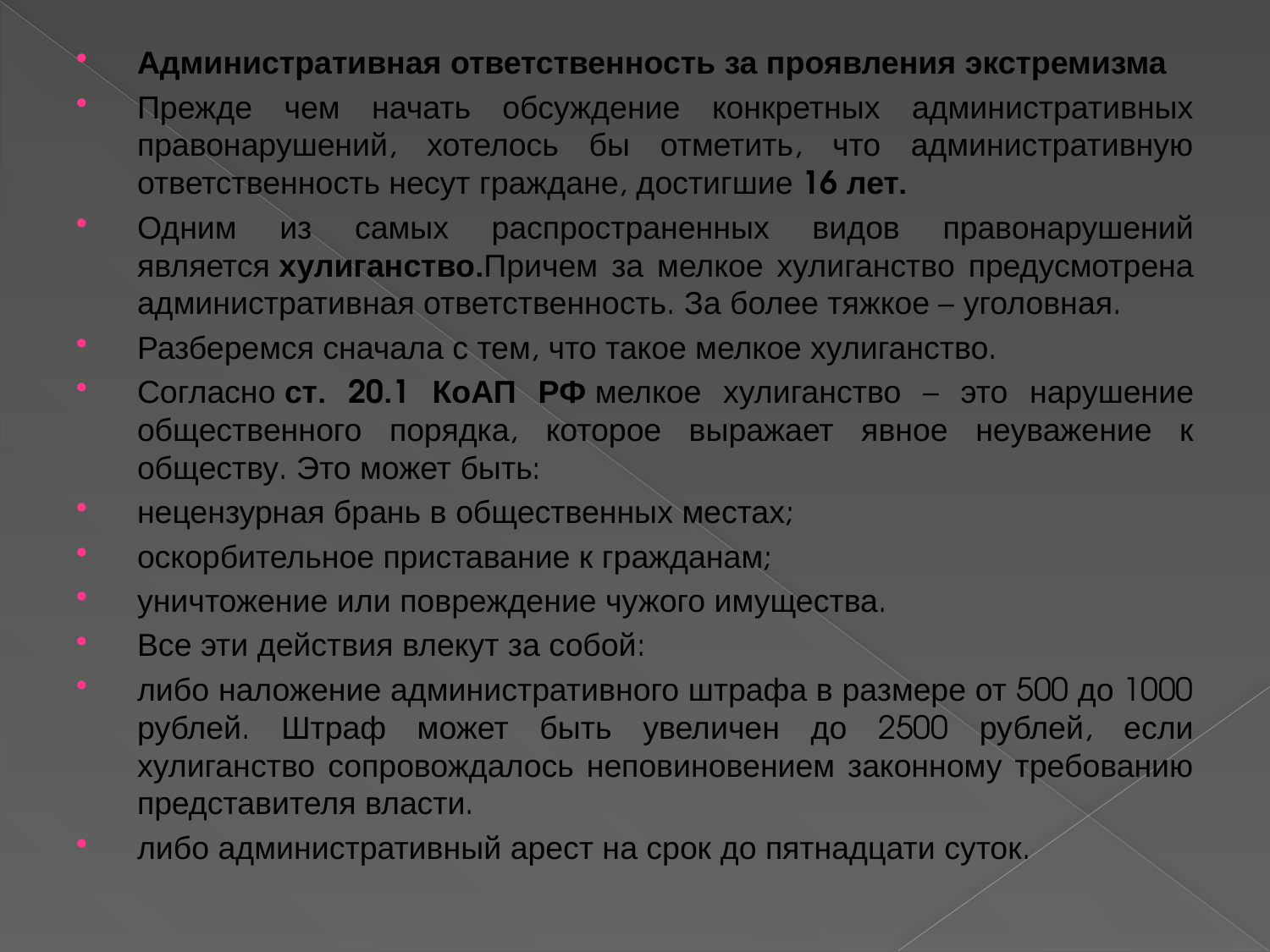

Административная ответственность за проявления экстремизма
Прежде чем начать обсуждение конкретных административных правонарушений, хотелось бы отметить, что административную ответственность несут граждане, достигшие 16 лет.
Одним из самых распространенных видов правонарушений является хулиганство.Причем за мелкое хулиганство предусмотрена административная ответственность. За более тяжкое – уголовная.
Разберемся сначала с тем, что такое мелкое хулиганство.
Согласно ст. 20.1 КоАП РФ мелкое хулиганство – это нарушение общественного порядка, которое выражает явное неуважение к обществу. Это может быть:
нецензурная брань в общественных местах;
оскорбительное приставание к гражданам;
уничтожение или повреждение чужого имущества.
Все эти действия влекут за собой:
либо наложение административного штрафа в размере от 500 до 1000 рублей. Штраф может быть увеличен до 2500 рублей, если хулиганство сопровождалось неповиновением законному требованию представителя власти.
либо административный арест на срок до пятнадцати суток.

#